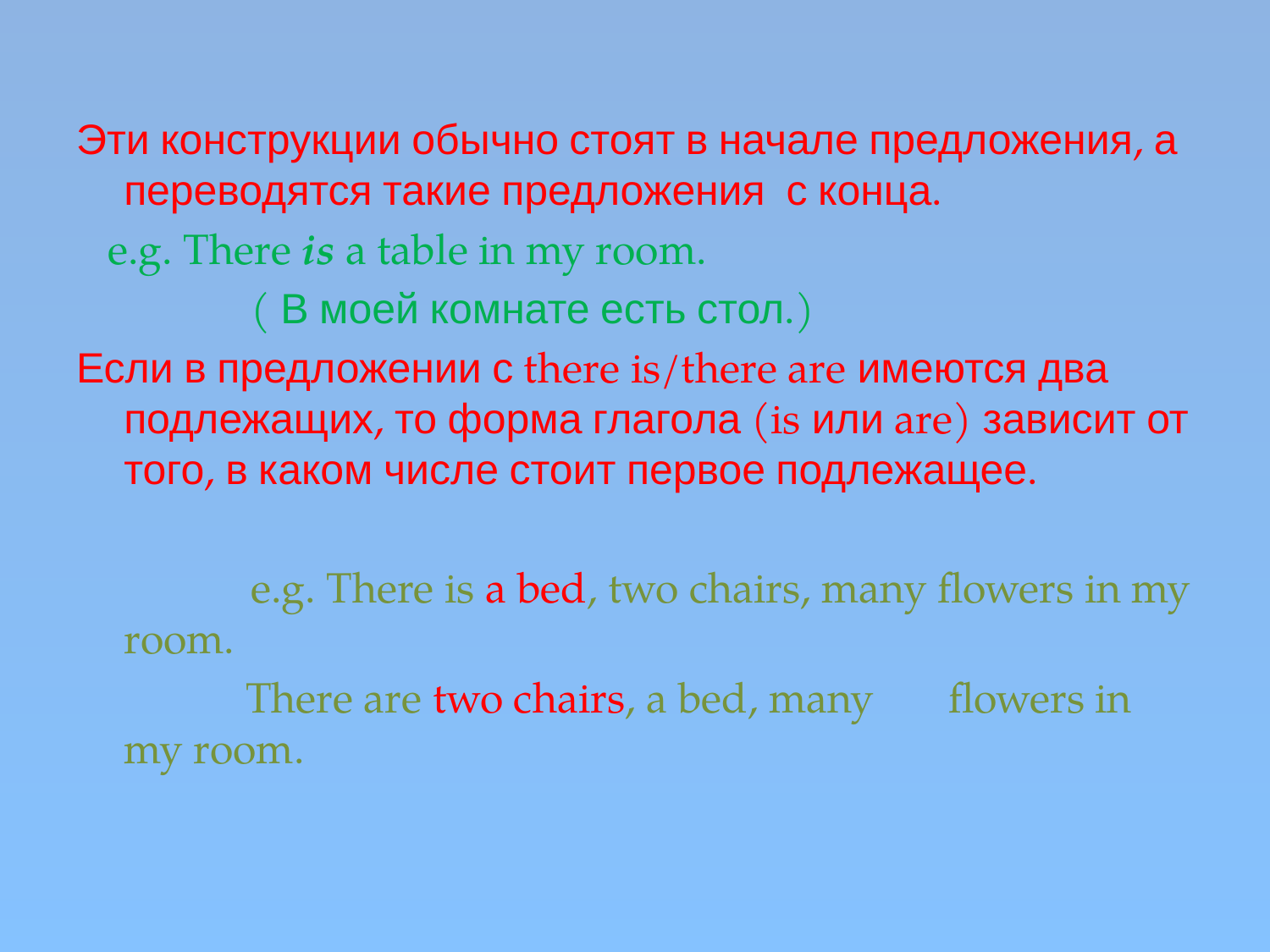

Эти конструкции обычно стоят в начале предложения, а переводятся такие предложения  с конца.
   e.g. There is a table in my room.
		( В моей комнате есть стол.)
Если в предложении с there is/there are имеются два подлежащих, то форма глагола (is или are) зависит от того, в каком числе стоит первое подлежащее.

 		e.g. There is a bed, two chairs, many flowers in my room.
                There are two chairs, a bed, many       flowers in my room.